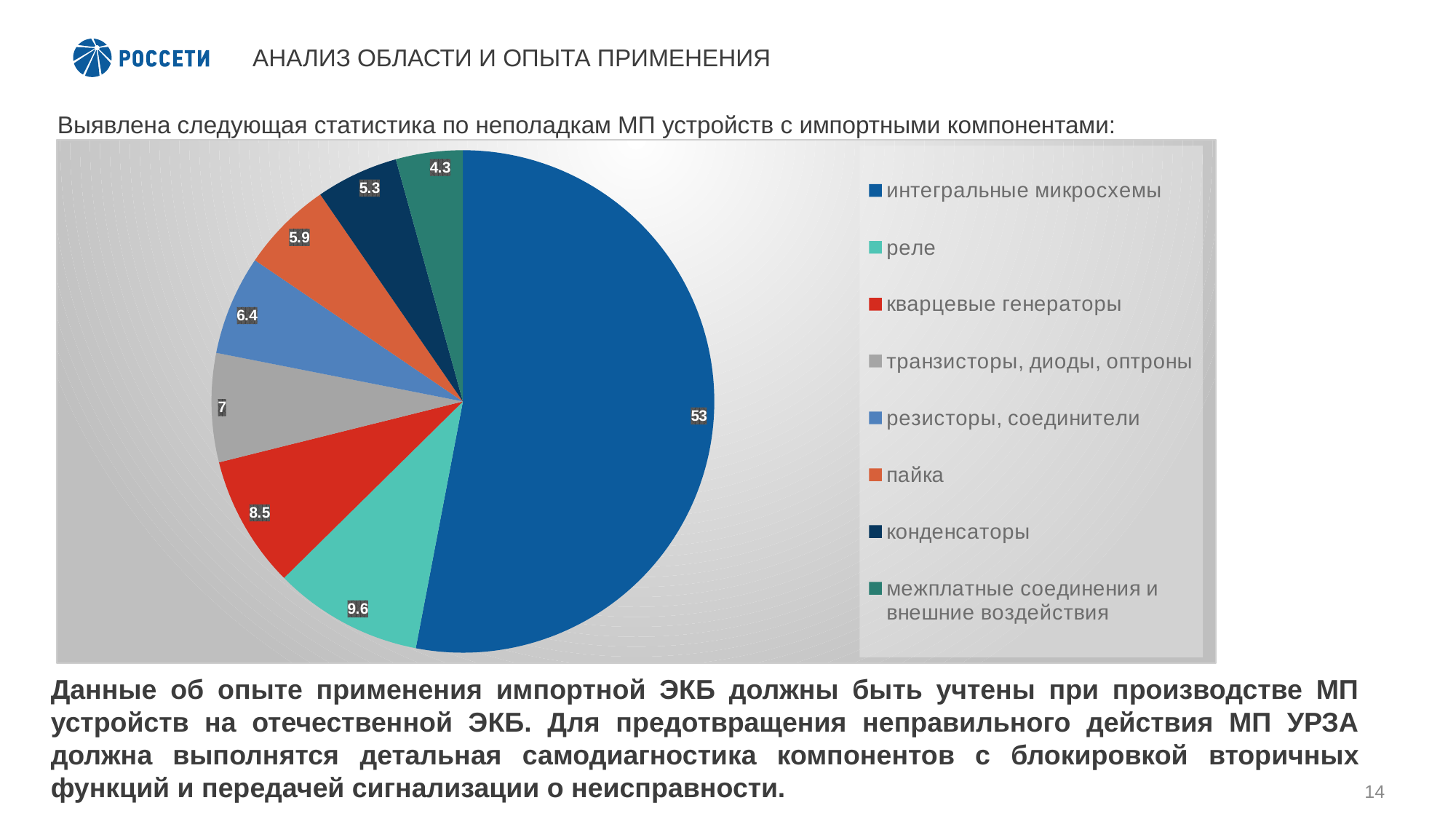

# АНАЛИЗ ОБЛАСТИ И ОПЫТА ПРИМЕНЕНИЯ
Выявлена следующая статистика по неполадкам МП устройств с импортными компонентами:

### Chart

| Category |  |
|---|---|
| интегральные микросхемы | 53.0 |
| реле | 9.6 |
| кварцевые генераторы | 8.5 |
| транзисторы, диоды, оптроны | 7.0 |
| резисторы, соединители | 6.4 |
| пайка | 5.9 |
| конденсаторы | 5.3 |
| межплатные соединения и внешние воздействия | 4.3 |
Данные об опыте применения импортной ЭКБ должны быть учтены при производстве МП устройств на отечественной ЭКБ. Для предотвращения неправильного действия МП УРЗА должна выполнятся детальная самодиагностика компонентов с блокировкой вторичных функций и передачей сигнализации о неисправности.